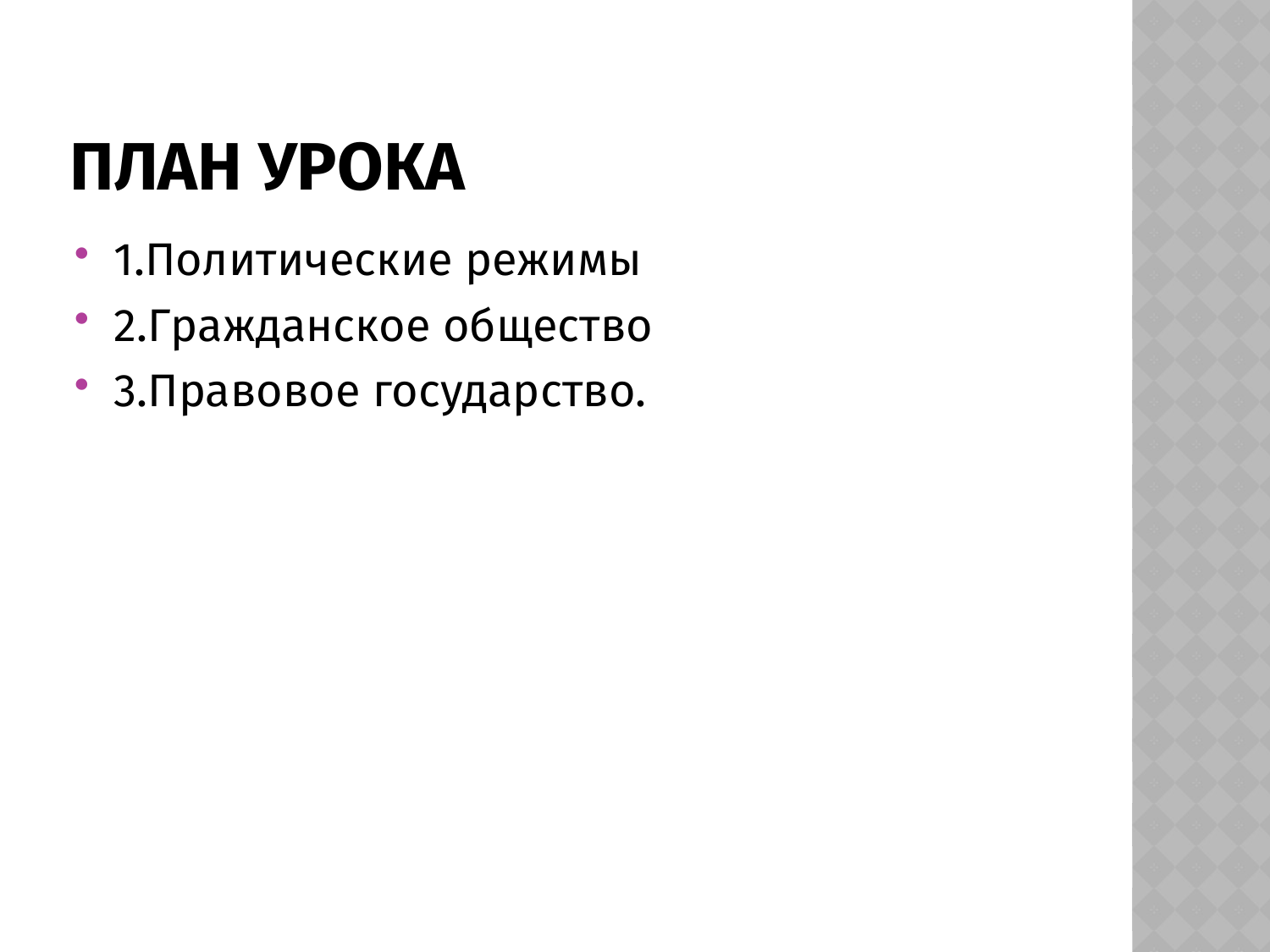

# План урока
1.Политические режимы
2.Гражданское общество
3.Правовое государство.